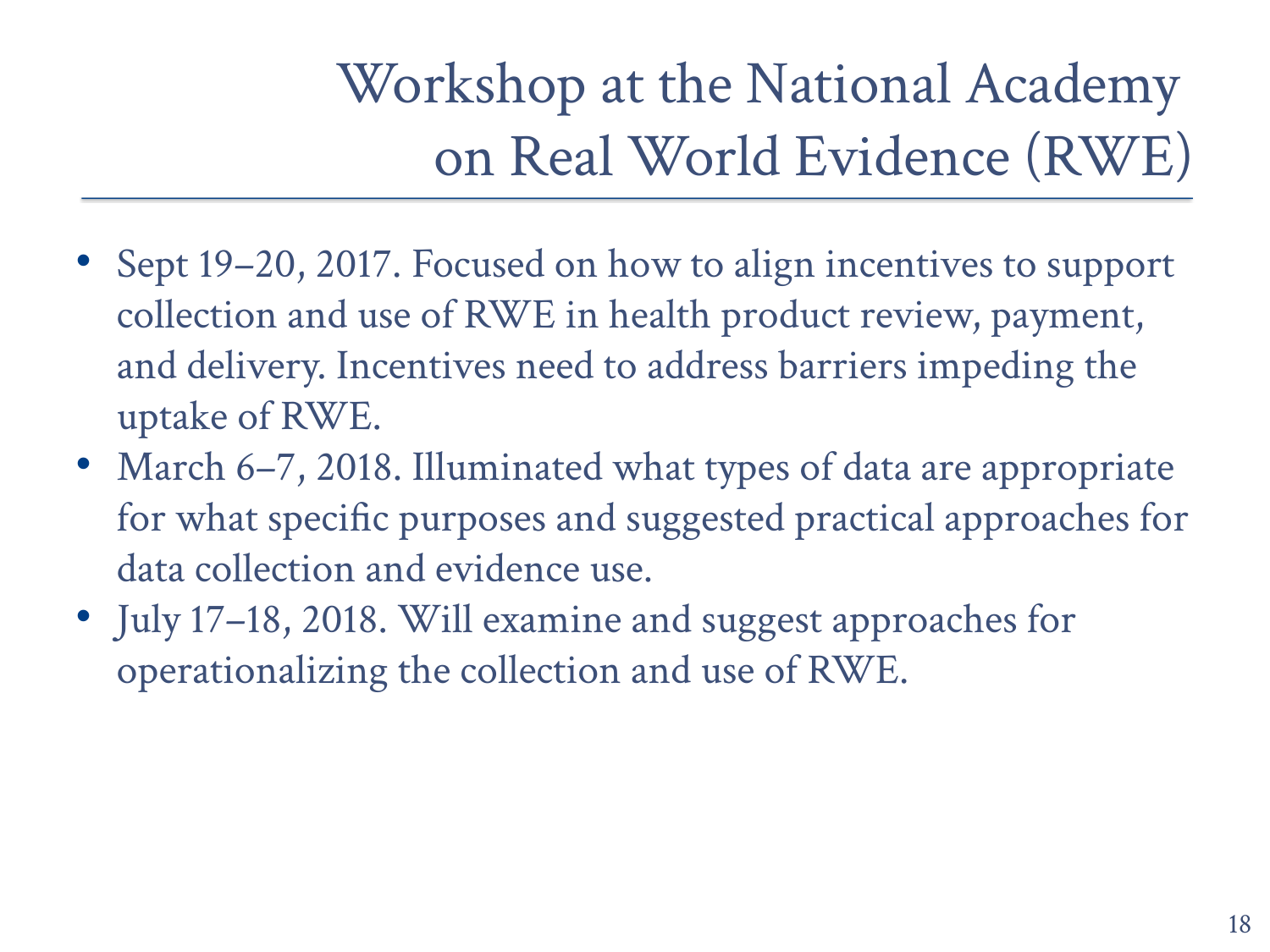

# Workshop at the National Academy on Real World Evidence (RWE)
Sept 19–20, 2017. Focused on how to align incentives to support collection and use of RWE in health product review, payment, and delivery. Incentives need to address barriers impeding the uptake of RWE.
March 6–7, 2018. Illuminated what types of data are appropriate for what specific purposes and suggested practical approaches for data collection and evidence use.
July 17–18, 2018. Will examine and suggest approaches for operationalizing the collection and use of RWE.

18